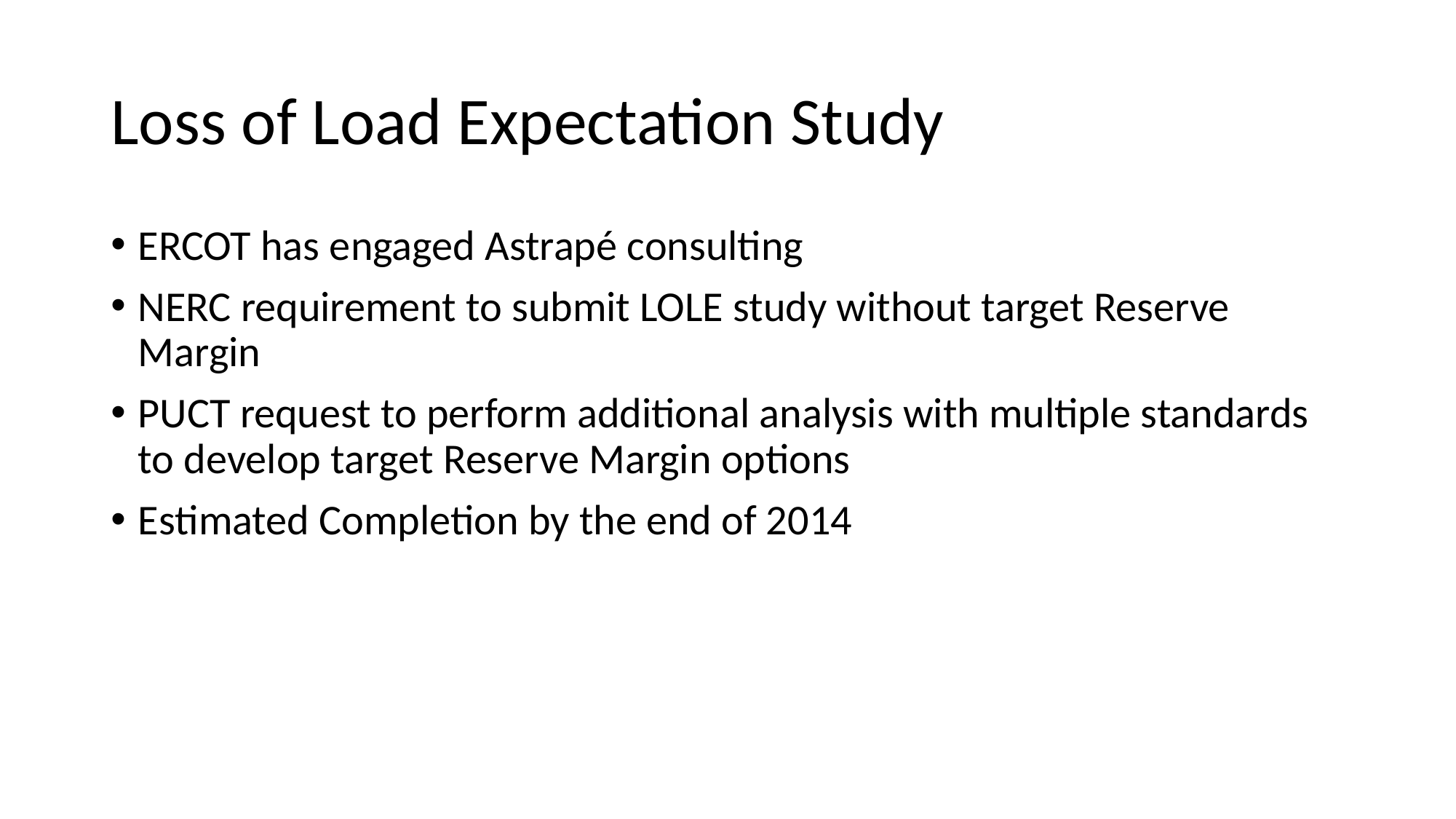

# Loss of Load Expectation Study
ERCOT has engaged Astrapé consulting
NERC requirement to submit LOLE study without target Reserve Margin
PUCT request to perform additional analysis with multiple standards to develop target Reserve Margin options
Estimated Completion by the end of 2014